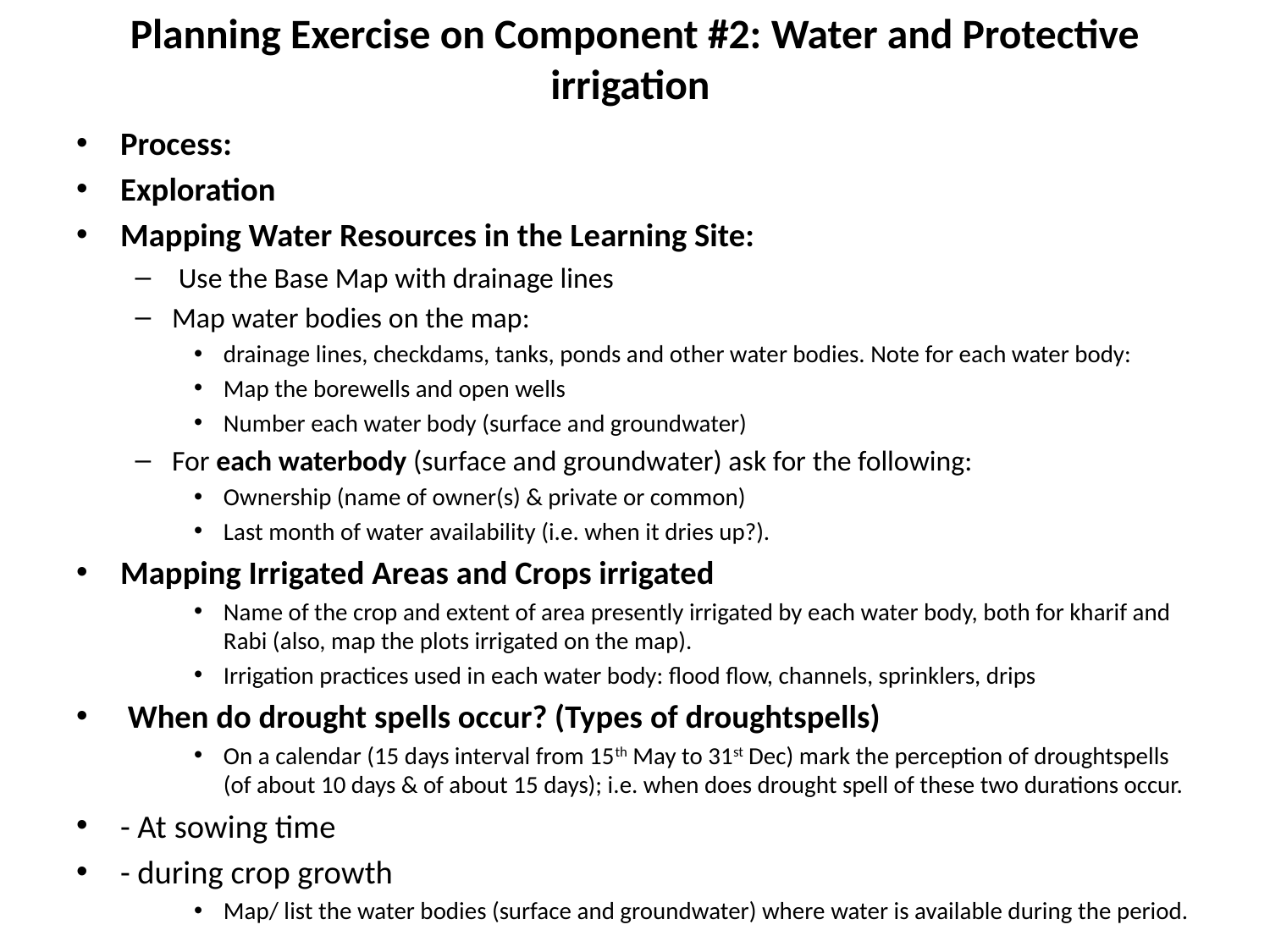

# Planning Exercise on Component #2: Water and Protective irrigation
Process:
Exploration
Mapping Water Resources in the Learning Site:
 Use the Base Map with drainage lines
Map water bodies on the map:
drainage lines, checkdams, tanks, ponds and other water bodies. Note for each water body:
Map the borewells and open wells
Number each water body (surface and groundwater)
For each waterbody (surface and groundwater) ask for the following:
Ownership (name of owner(s) & private or common)
Last month of water availability (i.e. when it dries up?).
Mapping Irrigated Areas and Crops irrigated
Name of the crop and extent of area presently irrigated by each water body, both for kharif and Rabi (also, map the plots irrigated on the map).
Irrigation practices used in each water body: flood flow, channels, sprinklers, drips
 When do drought spells occur? (Types of droughtspells)
On a calendar (15 days interval from 15th May to 31st Dec) mark the perception of droughtspells (of about 10 days & of about 15 days); i.e. when does drought spell of these two durations occur.
- At sowing time
- during crop growth
Map/ list the water bodies (surface and groundwater) where water is available during the period.